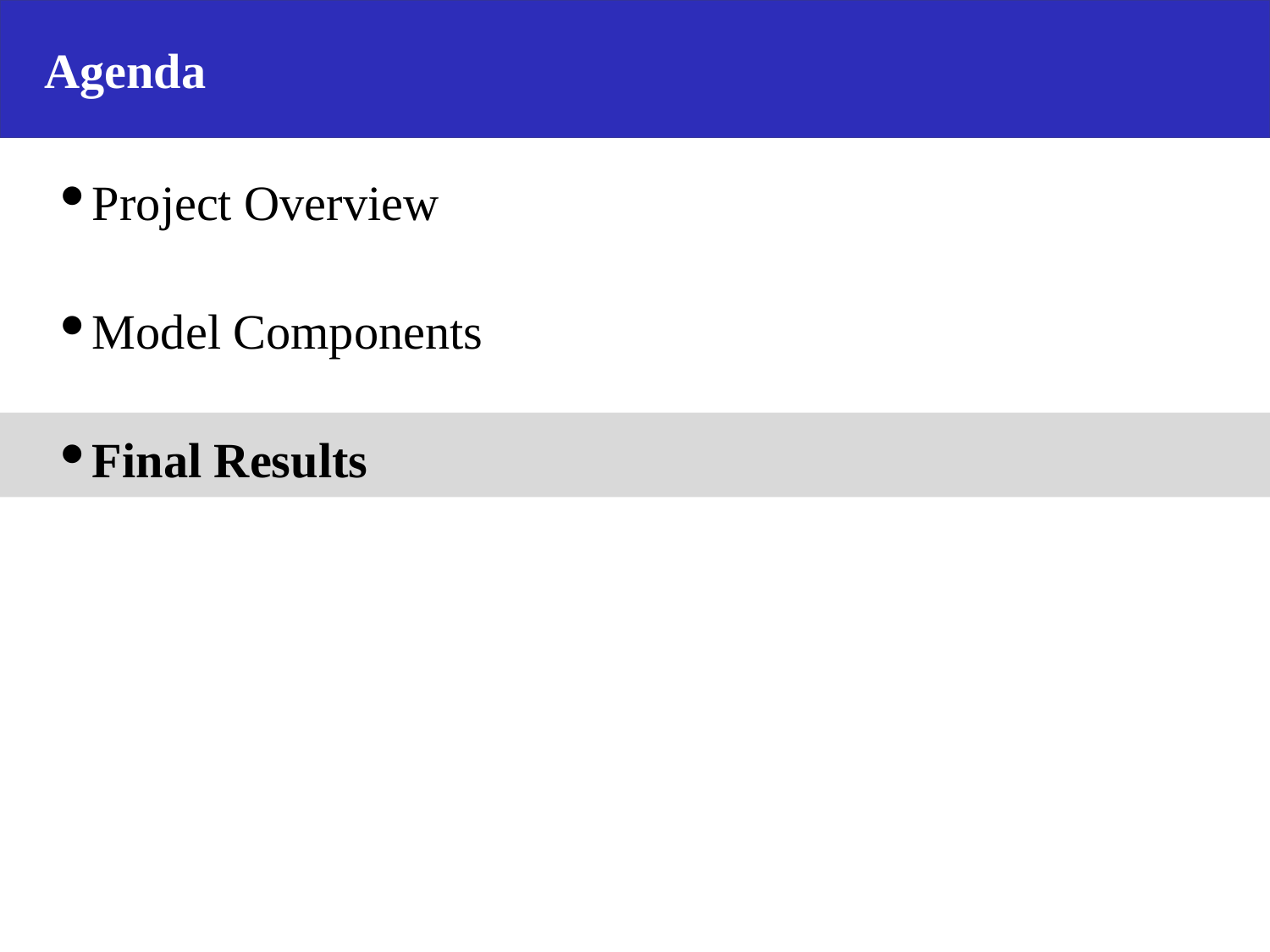

# Agenda
Project Overview

Model Components

Final Results